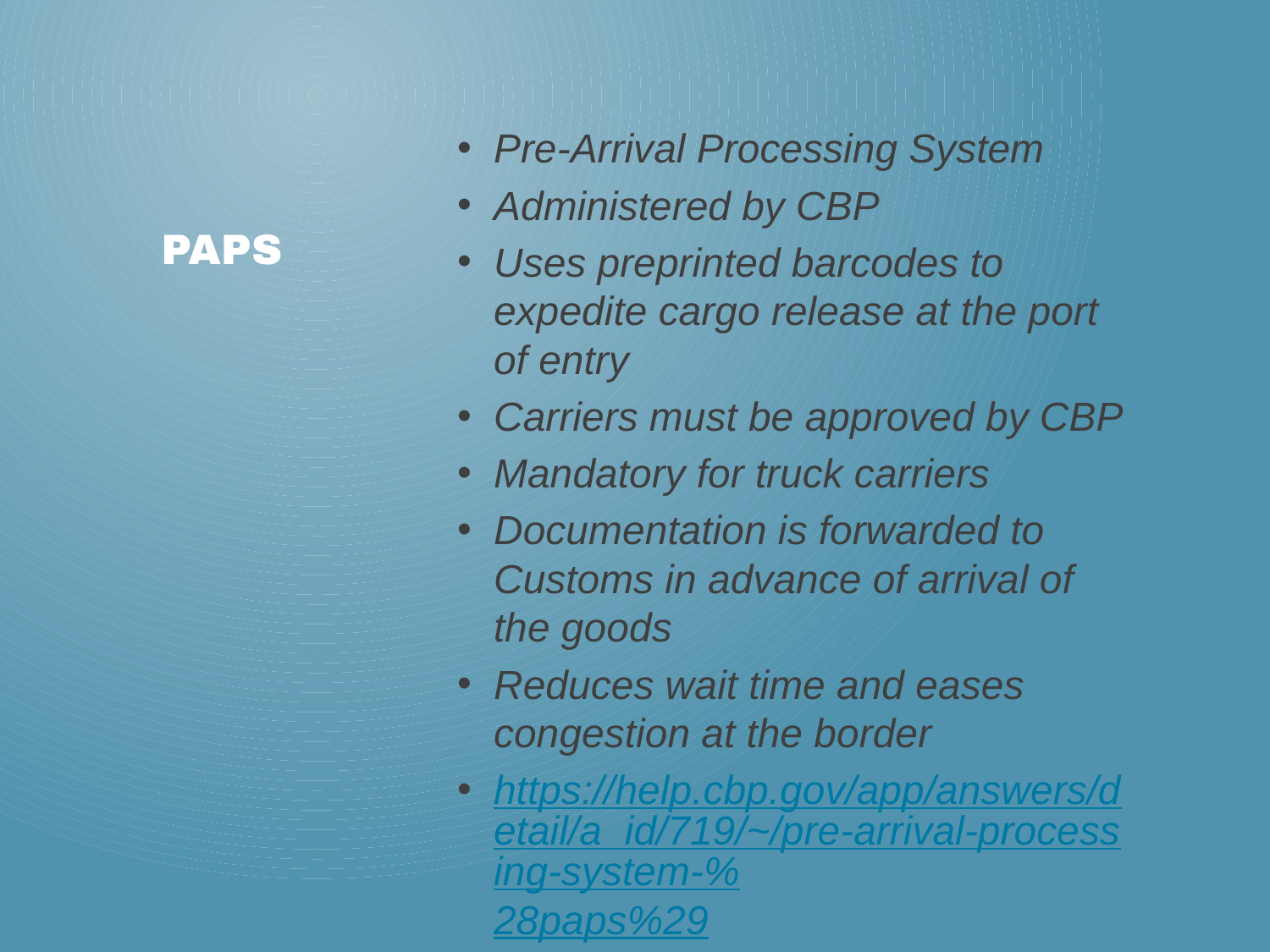

Pre-Arrival Processing System
Administered by CBP
Uses preprinted barcodes to expedite cargo release at the port of entry
Carriers must be approved by CBP
Mandatory for truck carriers
Documentation is forwarded to Customs in advance of arrival of the goods
Reduces wait time and eases congestion at the border
https://help.cbp.gov/app/answers/detail/a_id/719/~/pre-arrival-processing-system-%28paps%29

# PAPS